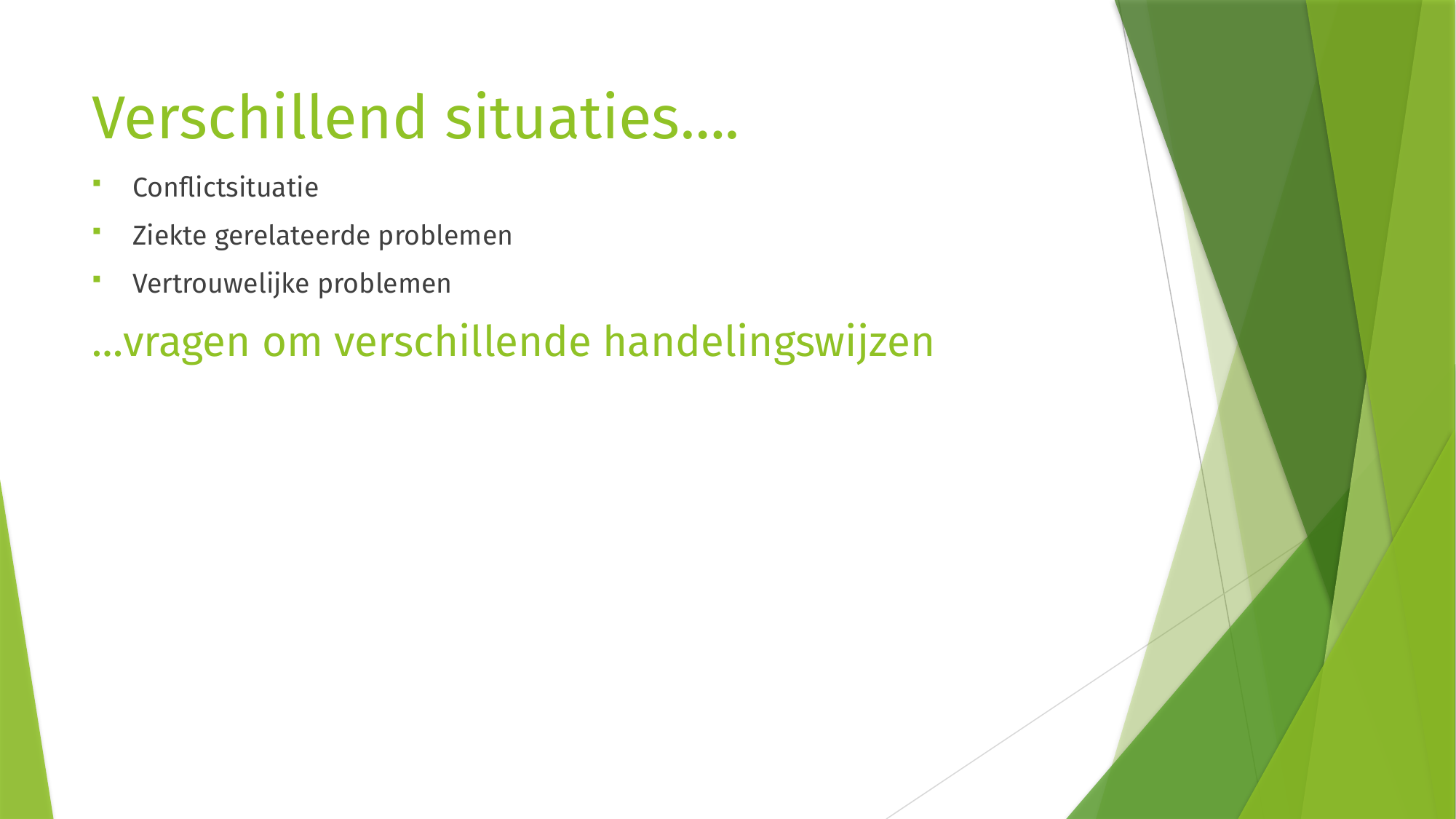

# Verschillend situaties….
Conflictsituatie
Ziekte gerelateerde problemen
Vertrouwelijke problemen
…vragen om verschillende handelingswijzen